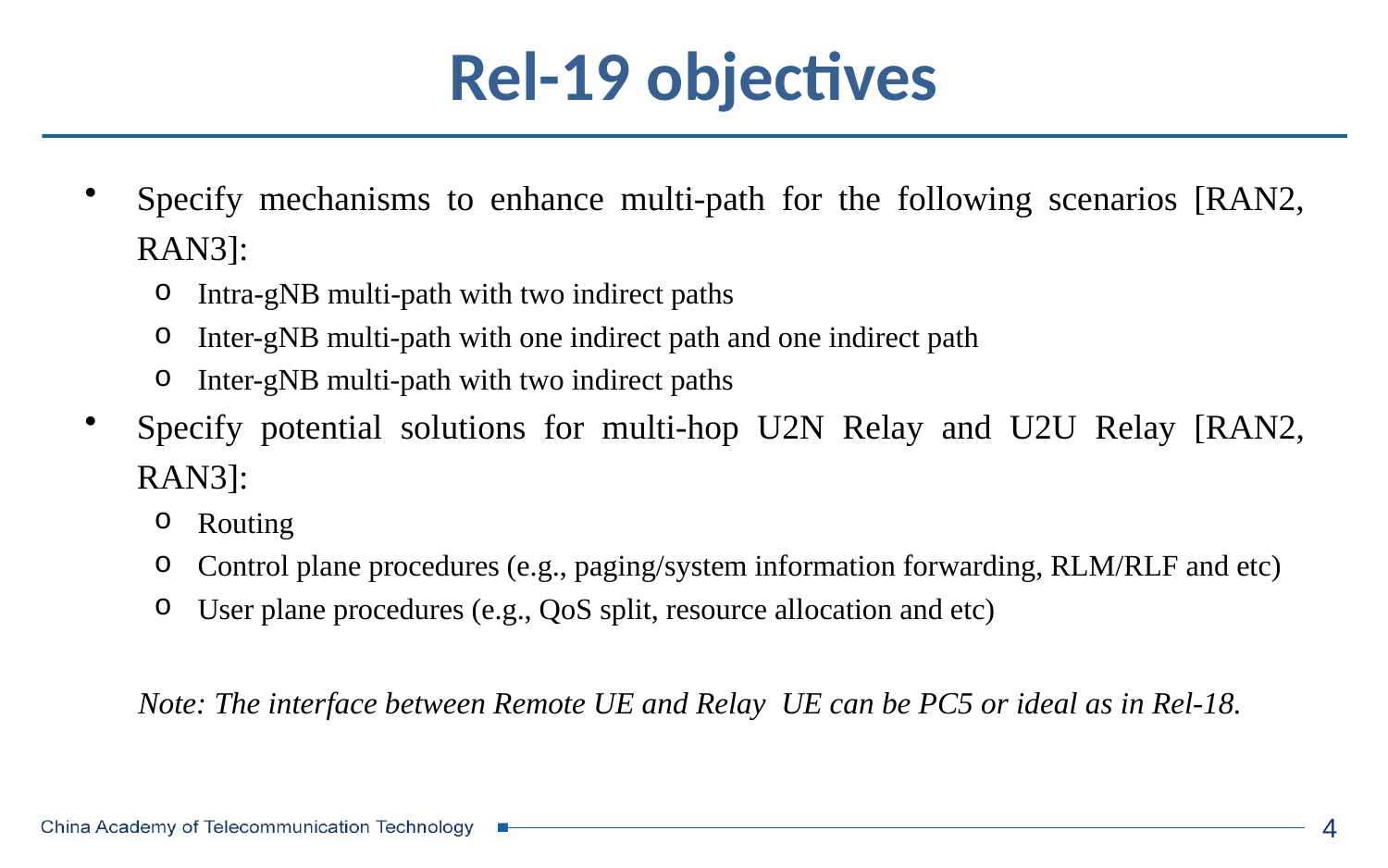

# Rel-19 objectives
Specify mechanisms to enhance multi-path for the following scenarios [RAN2, RAN3]:
Intra-gNB multi-path with two indirect paths
Inter-gNB multi-path with one indirect path and one indirect path
Inter-gNB multi-path with two indirect paths
Specify potential solutions for multi-hop U2N Relay and U2U Relay [RAN2, RAN3]:
Routing
Control plane procedures (e.g., paging/system information forwarding, RLM/RLF and etc)
User plane procedures (e.g., QoS split, resource allocation and etc)

       Note: The interface between Remote UE and Relay  UE can be PC5 or ideal as in Rel-18.

4